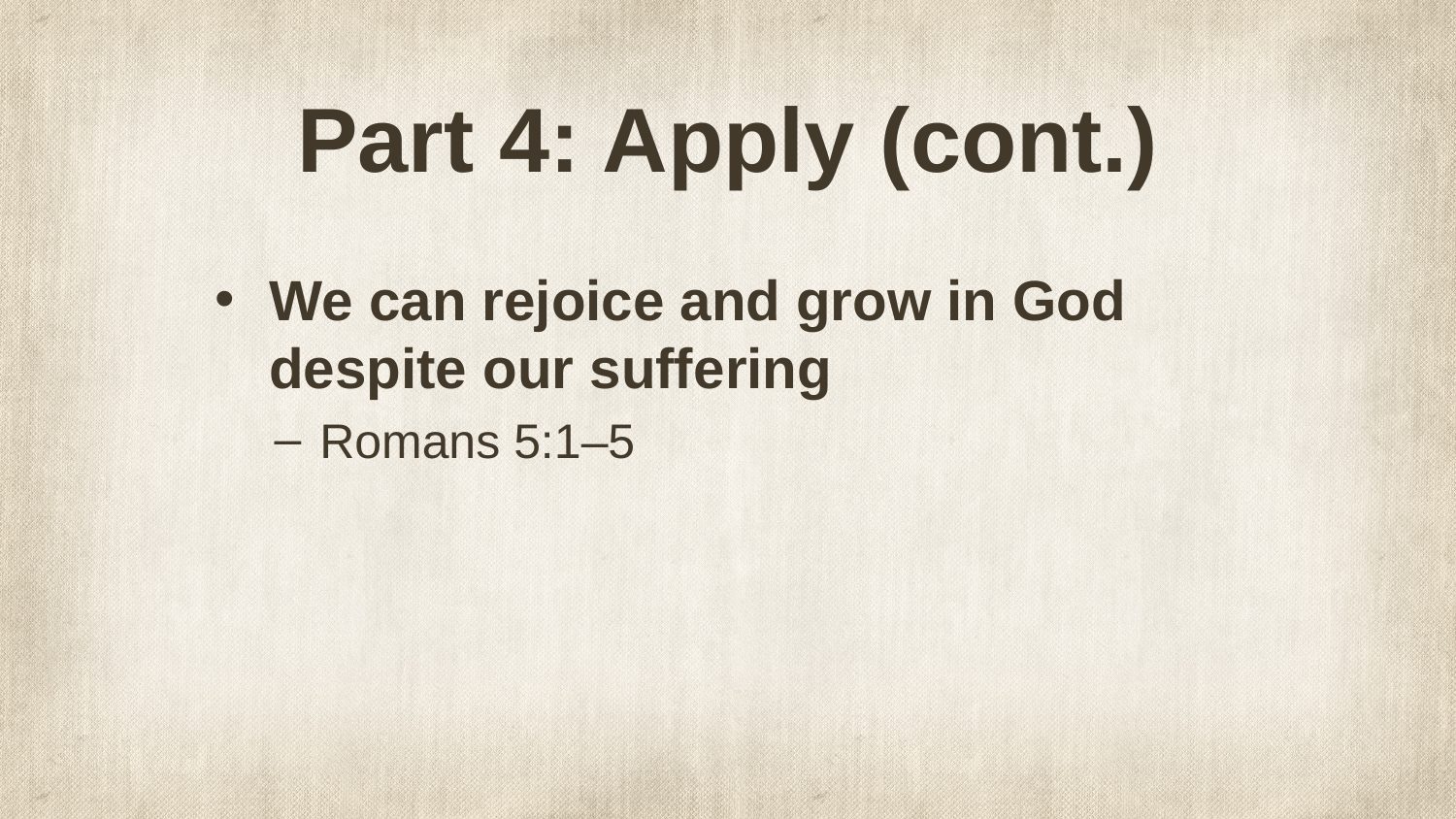

# Part 4: Apply (cont.)
We can rejoice and grow in God despite our suffering
Romans 5:1–5